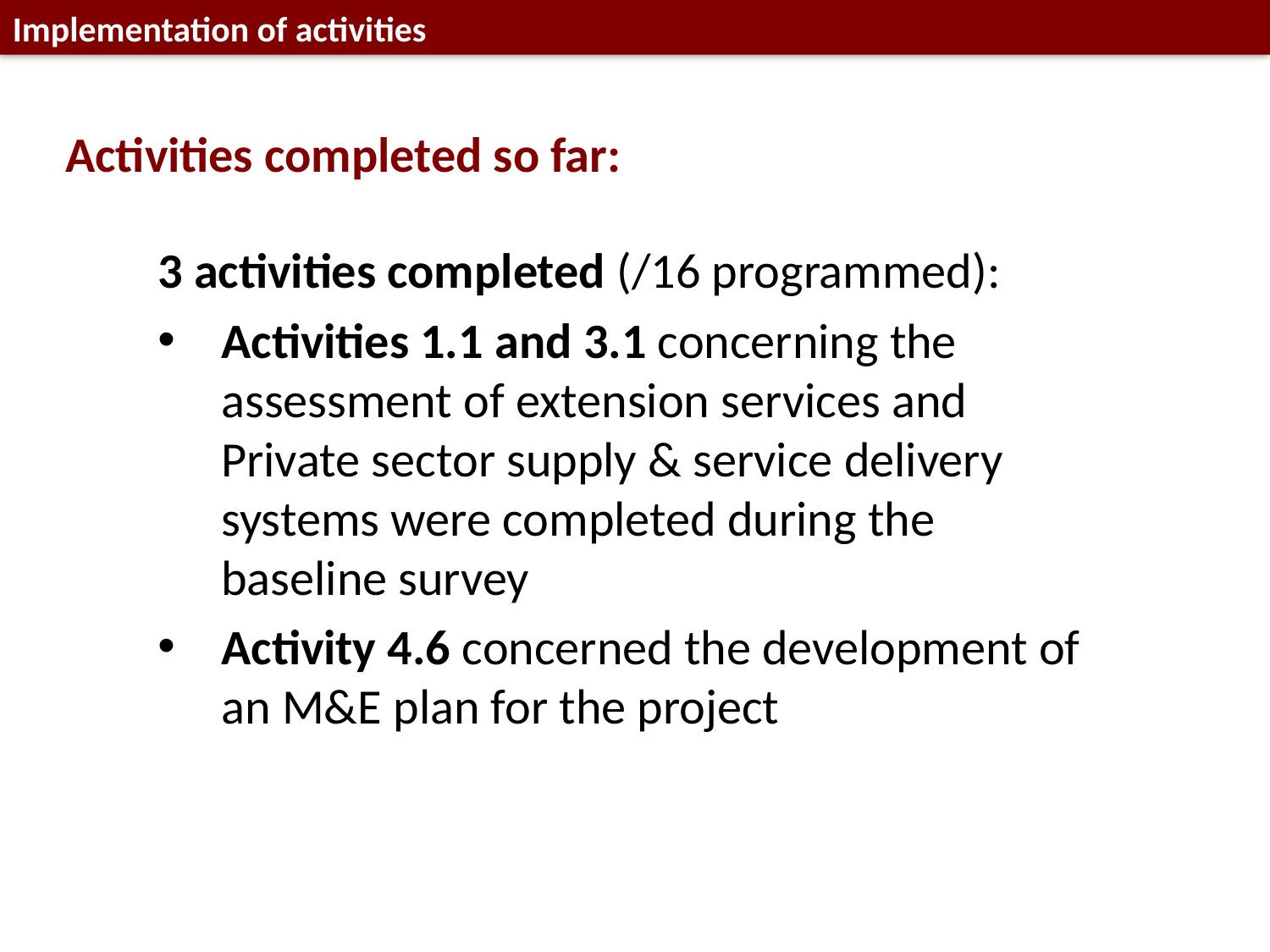

Implementation of activities
Activities completed so far:
3 activities completed (/16 programmed):
Activities 1.1 and 3.1 concerning the assessment of extension services and Private sector supply & service delivery systems were completed during the baseline survey
Activity 4.6 concerned the development of an M&E plan for the project